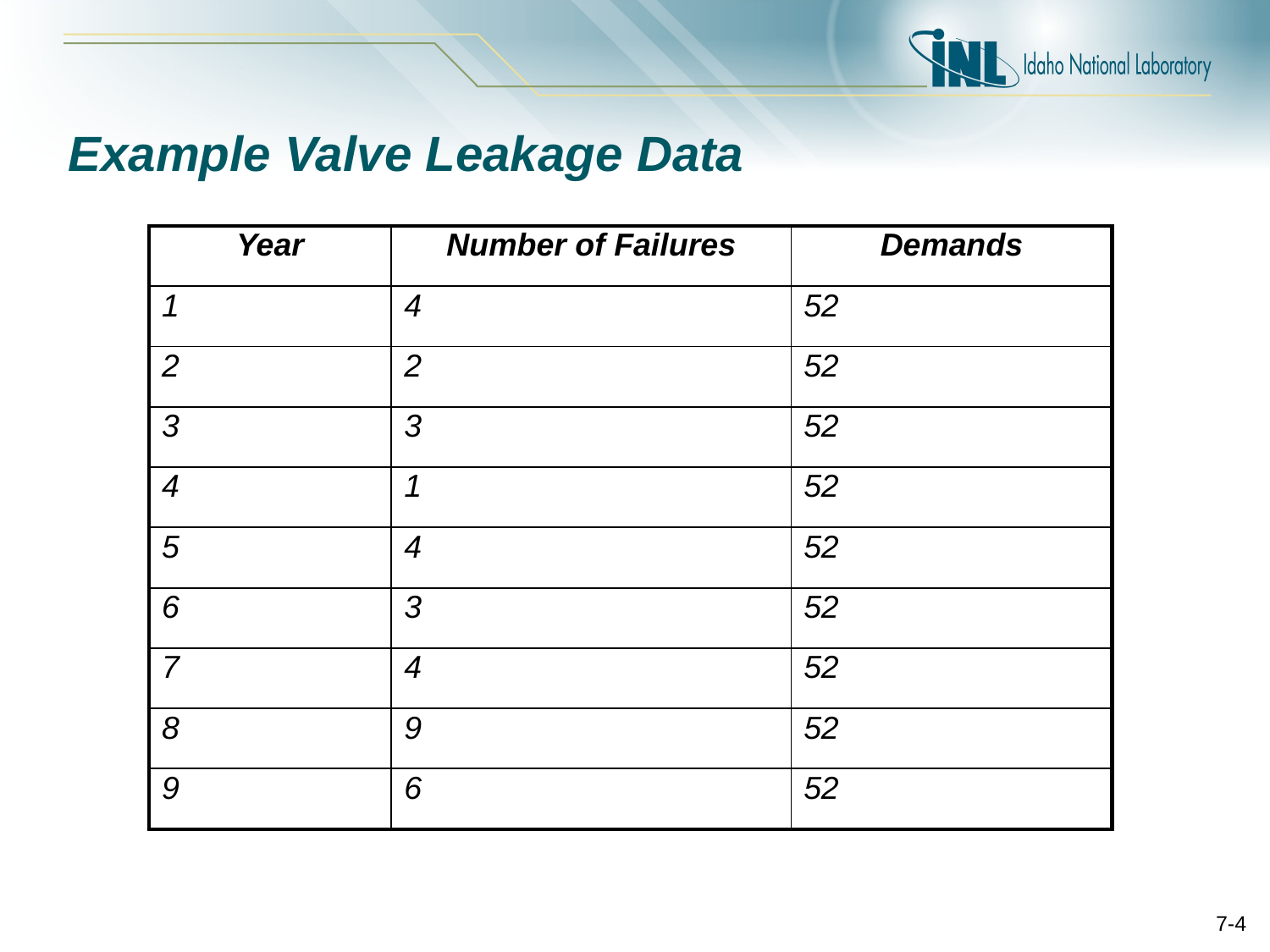

# Example Valve Leakage Data
| Year | Number of Failures | Demands |
| --- | --- | --- |
| 1 | 4 | 52 |
| 2 | 2 | 52 |
| 3 | 3 | 52 |
| 4 | 1 | 52 |
| 5 | 4 | 52 |
| 6 | 3 | 52 |
| 7 | 4 | 52 |
| 8 | 9 | 52 |
| 9 | 6 | 52 |
7-4